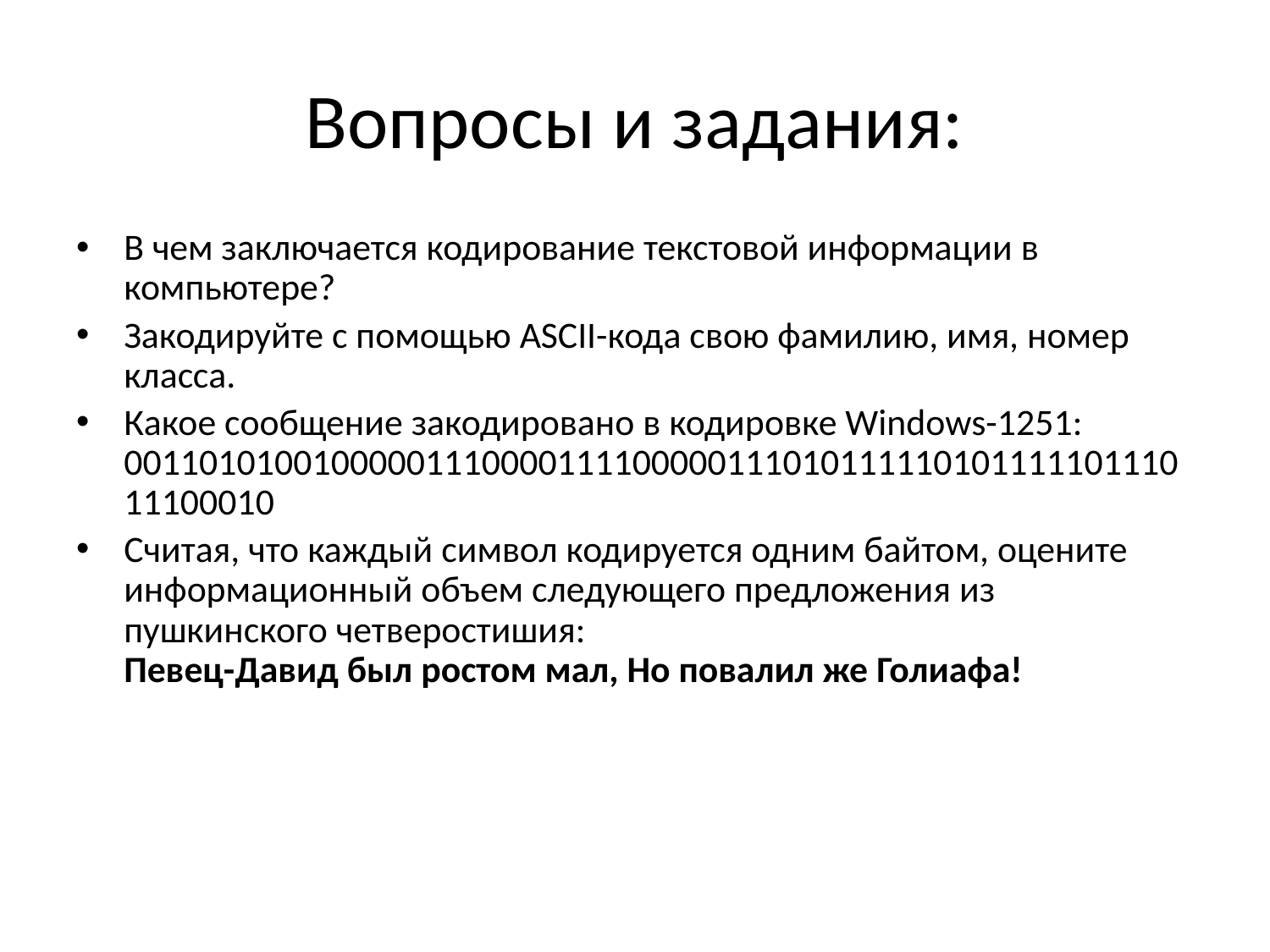

# Вопросы и задания:
В чем заключается кодирование текстовой информации в компьютере?
Закодируйте с помощью ASCII-кода свою фамилию, имя, номер класса.
Какое сообщение закодировано в кодировке Windows-1251: 0011010100100000111000011110000011101011111010111110111011100010
Считая, что каждый символ кодируется одним байтом, оцените информационный объем следующего предложения из пушкинского четверостишия:
Певец-Давид был ростом мал, Но повалил же Голиафа!